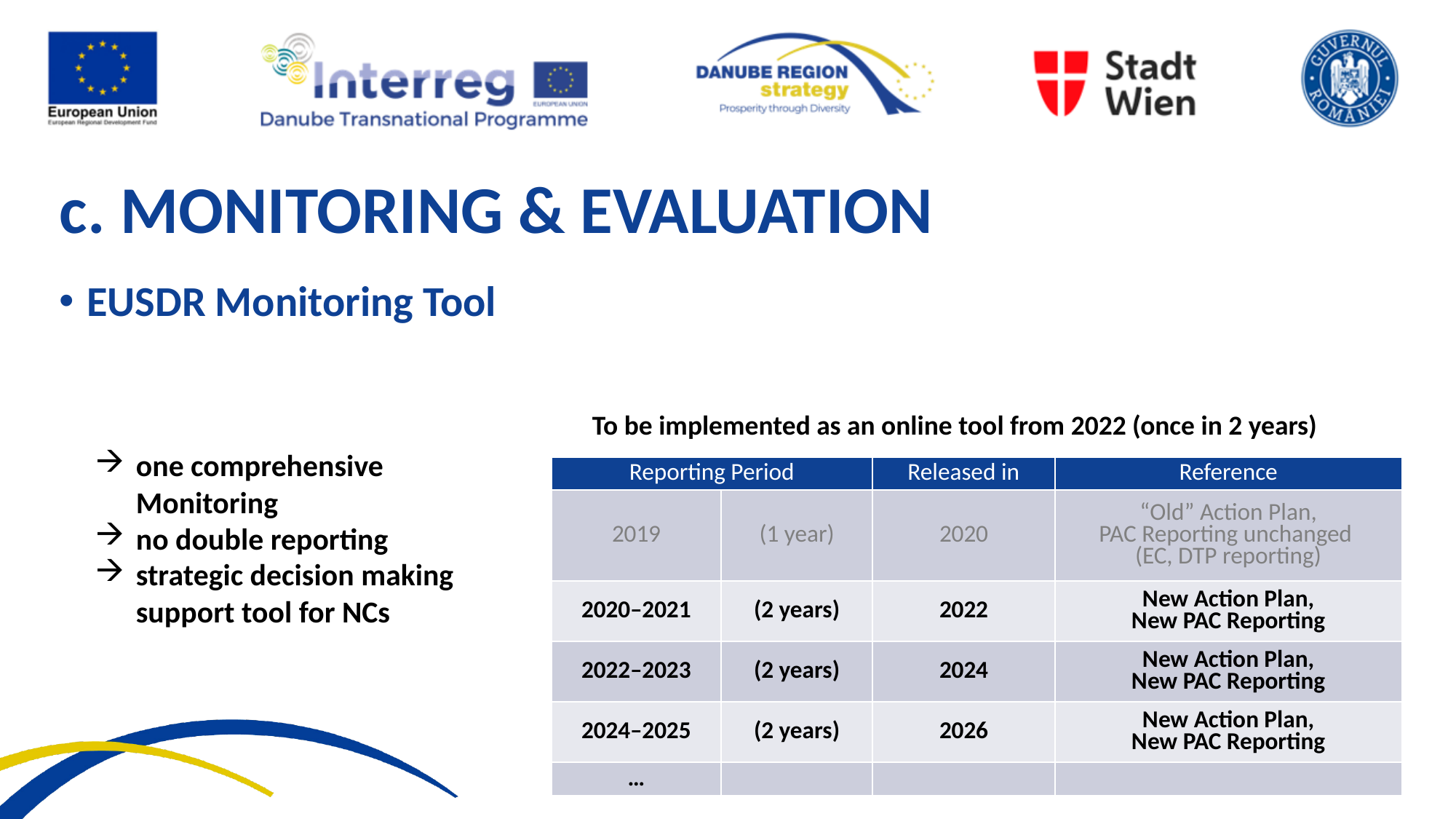

# c. MONITORING & EVALUATION
EUSDR Monitoring Tool
To be implemented as an online tool from 2022 (once in 2 years)
one comprehensive Monitoring
no double reporting
strategic decision making support tool for NCs
| Reporting Period |  | Released in | Reference |
| --- | --- | --- | --- |
| 2019 | (1 year) | 2020 | “Old” Action Plan, PAC Reporting unchanged (EC, DTP reporting) |
| 2020–2021 | (2 years) | 2022 | New Action Plan, New PAC Reporting |
| 2022–2023 | (2 years) | 2024 | New Action Plan, New PAC Reporting |
| 2024–2025 | (2 years) | 2026 | New Action Plan, New PAC Reporting |
| … |  |  |  |